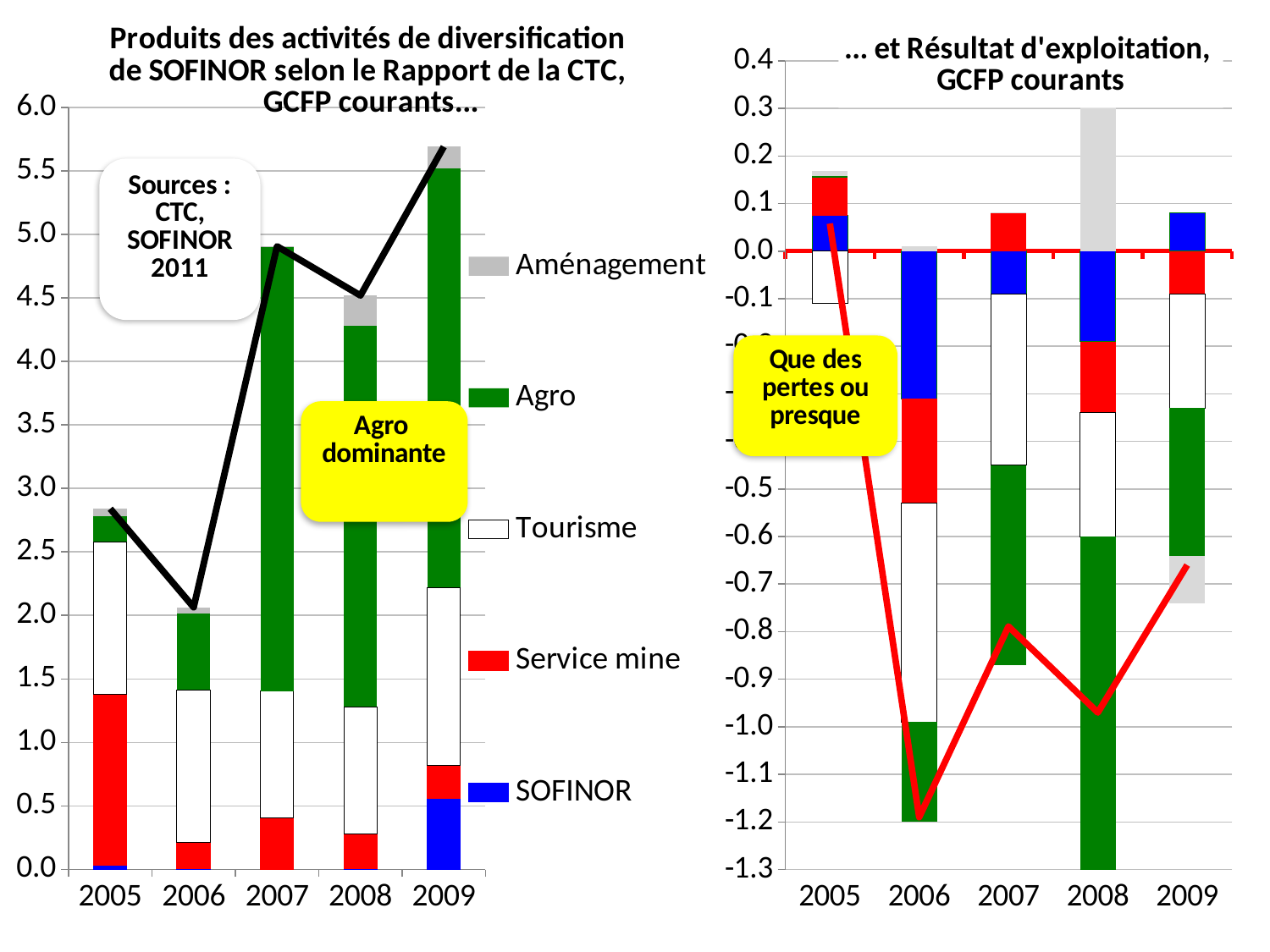

### Chart: ... et Résultat d'exploitation,
GCFP courants

| Category | SOFINOR | Service mine | Tourisme | Agro | Aménagement | Total diversification |
|---|---|---|---|---|---|---|
| 2005.0 | 0.075 | 0.08 | -0.11 | 0.003 | 0.01 | 0.058 |
| 2006.0 | -0.31 | -0.22 | -0.46 | -0.21 | 0.01 | -1.19 |
| 2007.0 | -0.09 | 0.08 | -0.36 | -0.42 | 0.001 | -0.789 |
| 2008.0 | -0.19 | -0.15 | -0.26 | -0.7 | 0.33 | -0.97 |
| 2009.0 | 0.08 | -0.09 | -0.24 | -0.31 | -0.1 | -0.66 |

### Chart: Produits des activités de diversification
de SOFINOR selon le Rapport de la CTC,
GCFP courants...

| Category | SOFINOR | Service mine | Tourisme | Agro | Aménagement | Total Diversification selon CTC SOFINOR 2011 |
|---|---|---|---|---|---|---|
| 2005.0 | 0.03 | 1.35 | 1.2 | 0.2 | 0.06 | 2.84 |
| 2006.0 | 0.004 | 0.21 | 1.2 | 0.6 | 0.05 | 2.064 |
| 2007.0 | 0.003 | 0.4 | 1.0 | 3.5 | 0.003 | 4.906 |
| 2008.0 | 0.009 | 0.27 | 1.0 | 3.0 | 0.24 | 4.519 |
| 2009.0 | 0.56 | 0.26 | 1.4 | 3.3 | 0.17 | 5.689999999999999 |